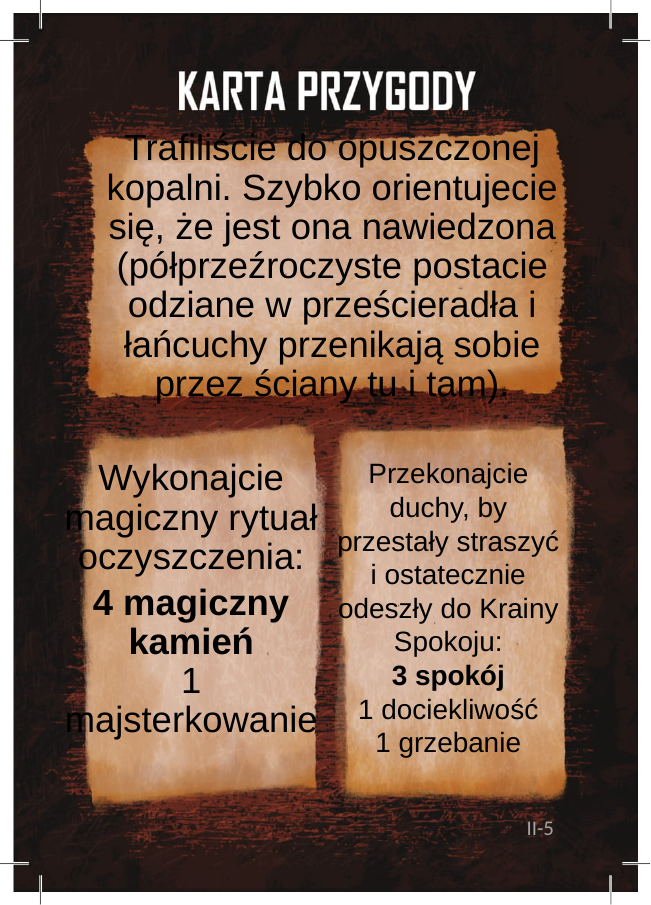

# Trafiliście do opuszczonej kopalni. Szybko orientujecie się, że jest ona nawiedzona (półprzeźroczyste postacie odziane w prześcieradła i łańcuchy przenikają sobie przez ściany tu i tam).
Przekonajcie duchy, by przestały straszyć i ostatecznie odeszły do Krainy Spokoju:
3 spokój
1 dociekliwość
1 grzebanie
Wykonajcie magiczny rytuał oczyszczenia:
4 magiczny kamień
1 majsterkowanie
II-5